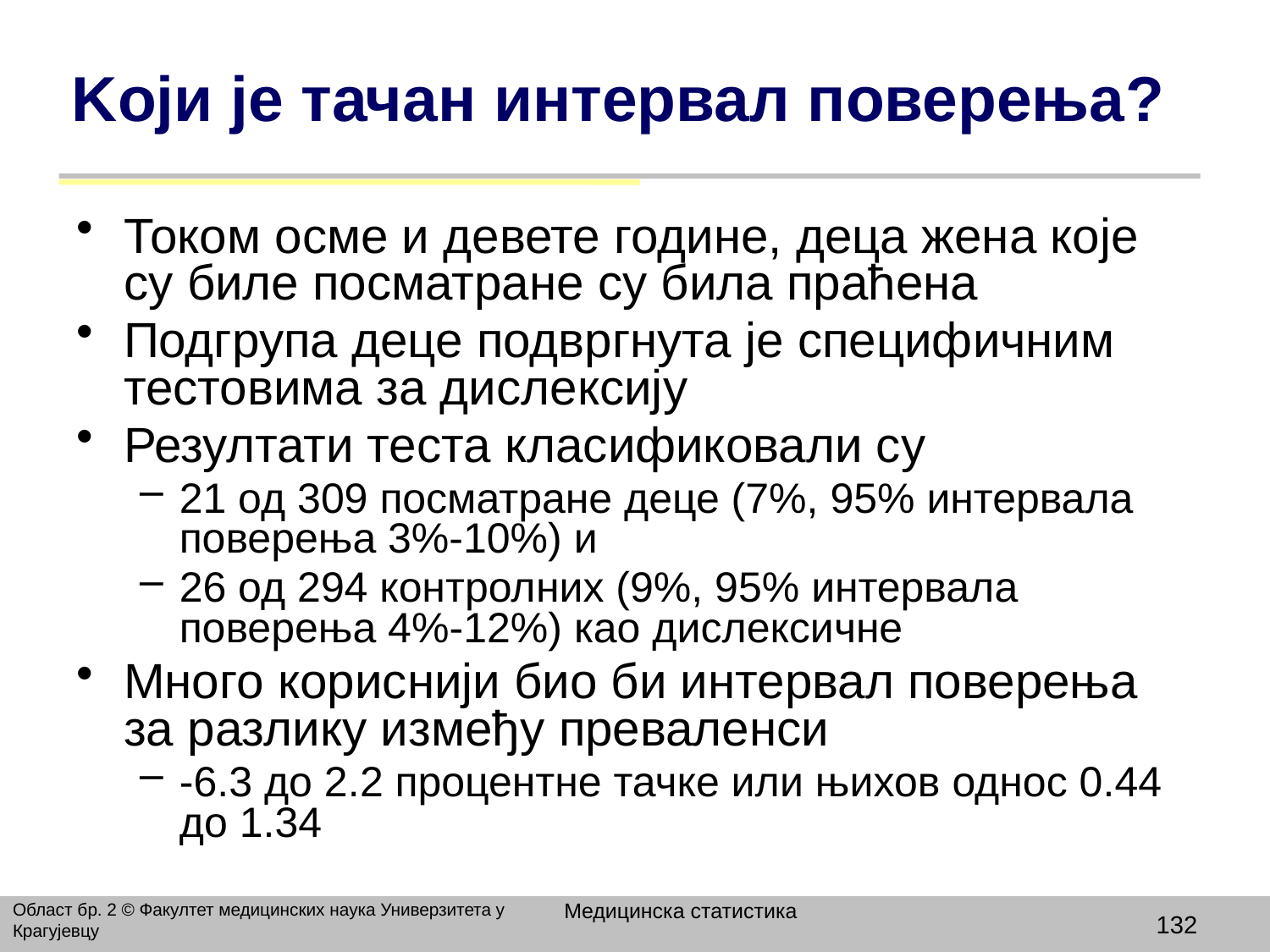

# Kоји је тачан интервал поверења?
Током осме и девете године, деца жена које су биле посматране су била праћена
Подгрупа деце подвргнута је специфичним тестовима за дислексију
Резултати теста класификовали су
21 од 309 посматране деце (7%, 95% интервала поверења 3%-10%) и
26 од 294 контролних (9%, 95% интервала поверења 4%-12%) као дислексичне
Mного кориснији био би интервал поверења за разлику између преваленси
-6.3 до 2.2 процентне тачке или њихов однос 0.44 до 1.34
Медицинска статистика
Област бр. 2 © Факултет медицинских наука Универзитета у Крагујевцу
132